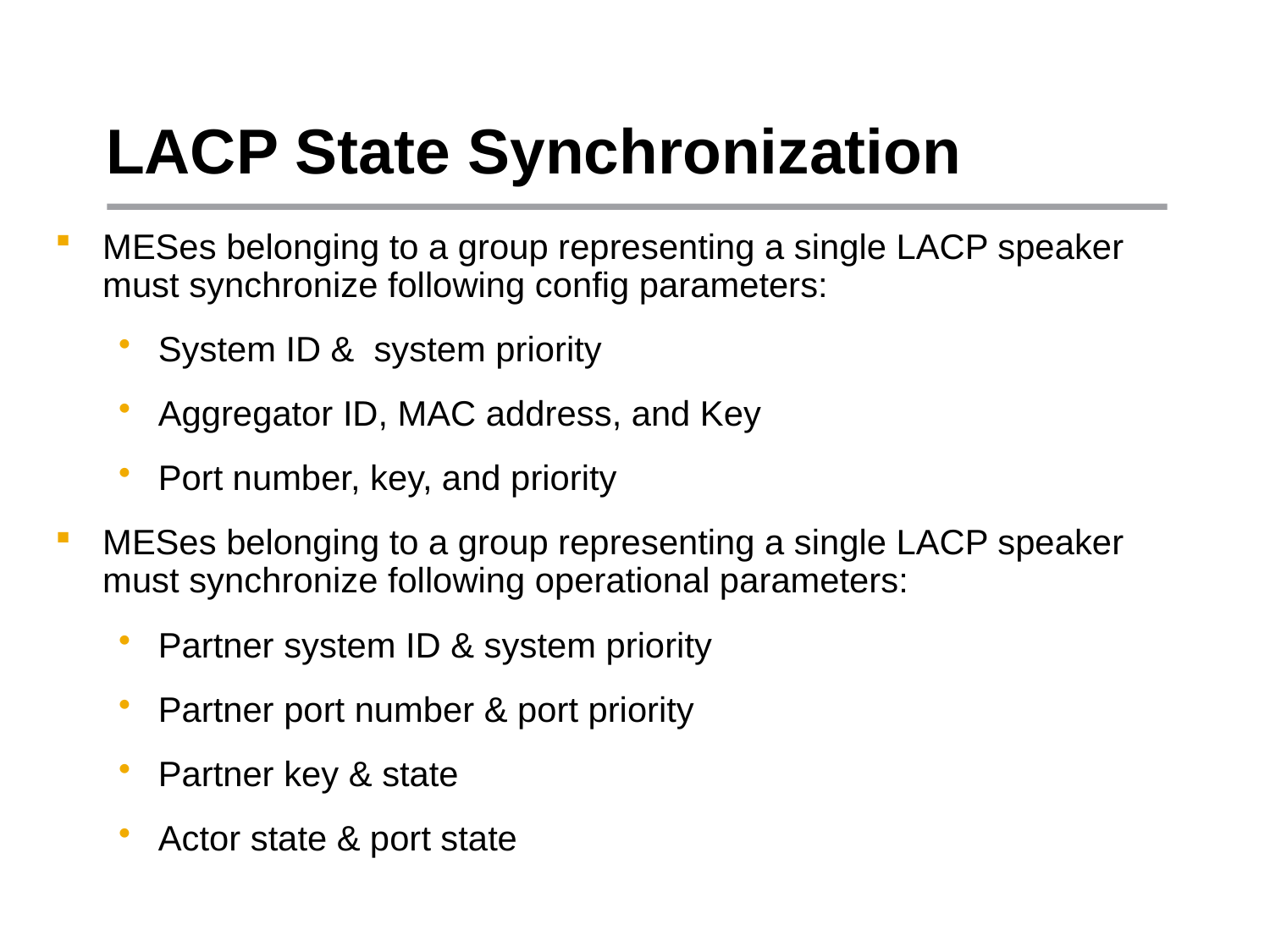

# LACP State Synchronization
MESes belonging to a group representing a single LACP speaker must synchronize following config parameters:
System ID &  system priority
Aggregator ID, MAC address, and Key
Port number, key, and priority
MESes belonging to a group representing a single LACP speaker must synchronize following operational parameters:
Partner system ID & system priority
Partner port number & port priority
Partner key & state
Actor state & port state